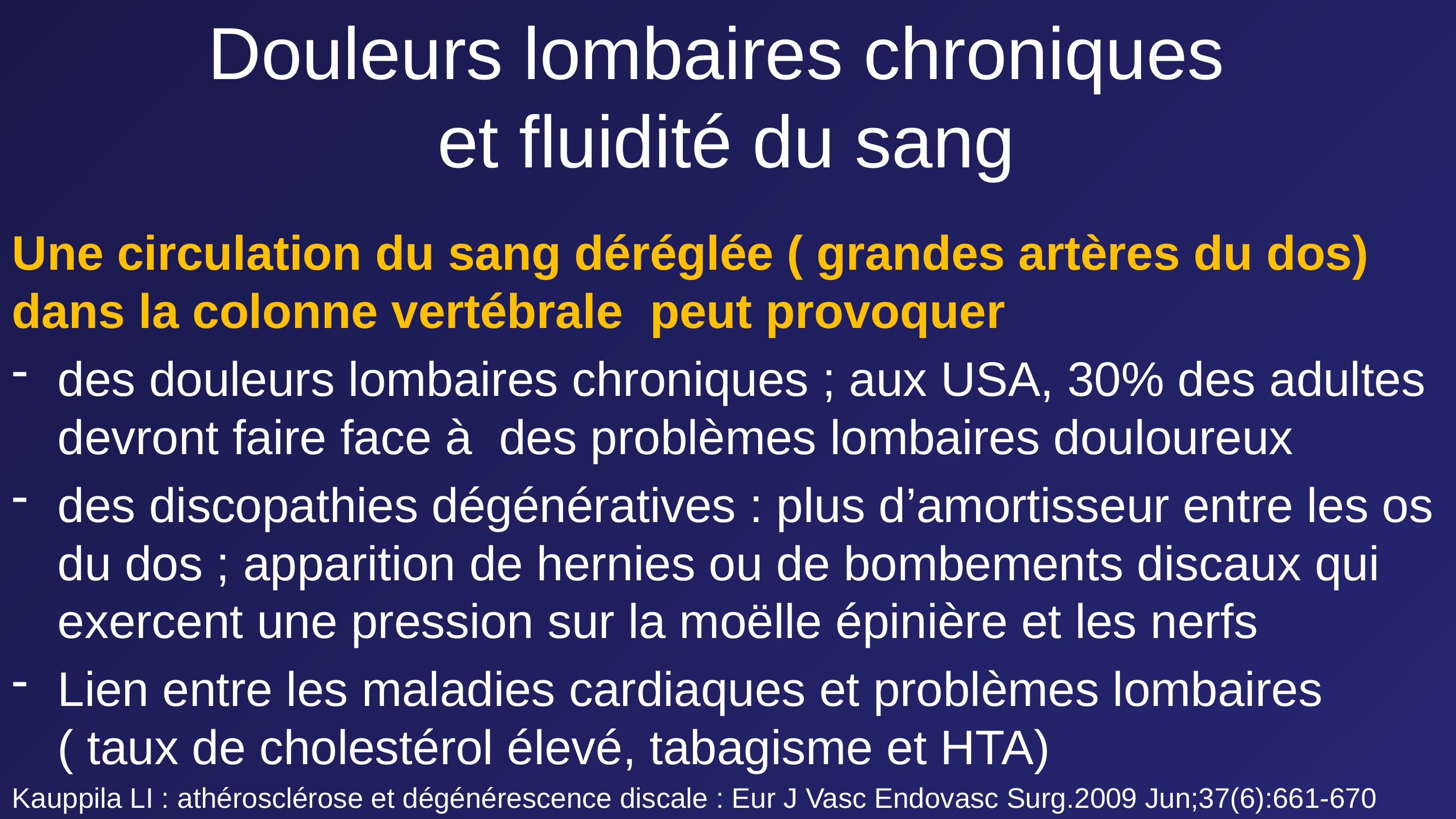

# Douleurs lombaires chroniques et fluidité du sang
Une circulation du sang déréglée ( grandes artères du dos) dans la colonne vertébrale  peut provoquer
des douleurs lombaires chroniques ; aux USA, 30% des adultes devront faire face à  des problèmes lombaires douloureux
des discopathies dégénératives : plus d’amortisseur entre les os du dos ; apparition de hernies ou de bombements discaux qui exercent une pression sur la moëlle épinière et les nerfs
Lien entre les maladies cardiaques et problèmes lombaires ( taux de cholestérol élevé, tabagisme et HTA)
Kauppila LI : athérosclérose et dégénérescence discale : Eur J Vasc Endovasc Surg.2009 Jun;37(6):661-670